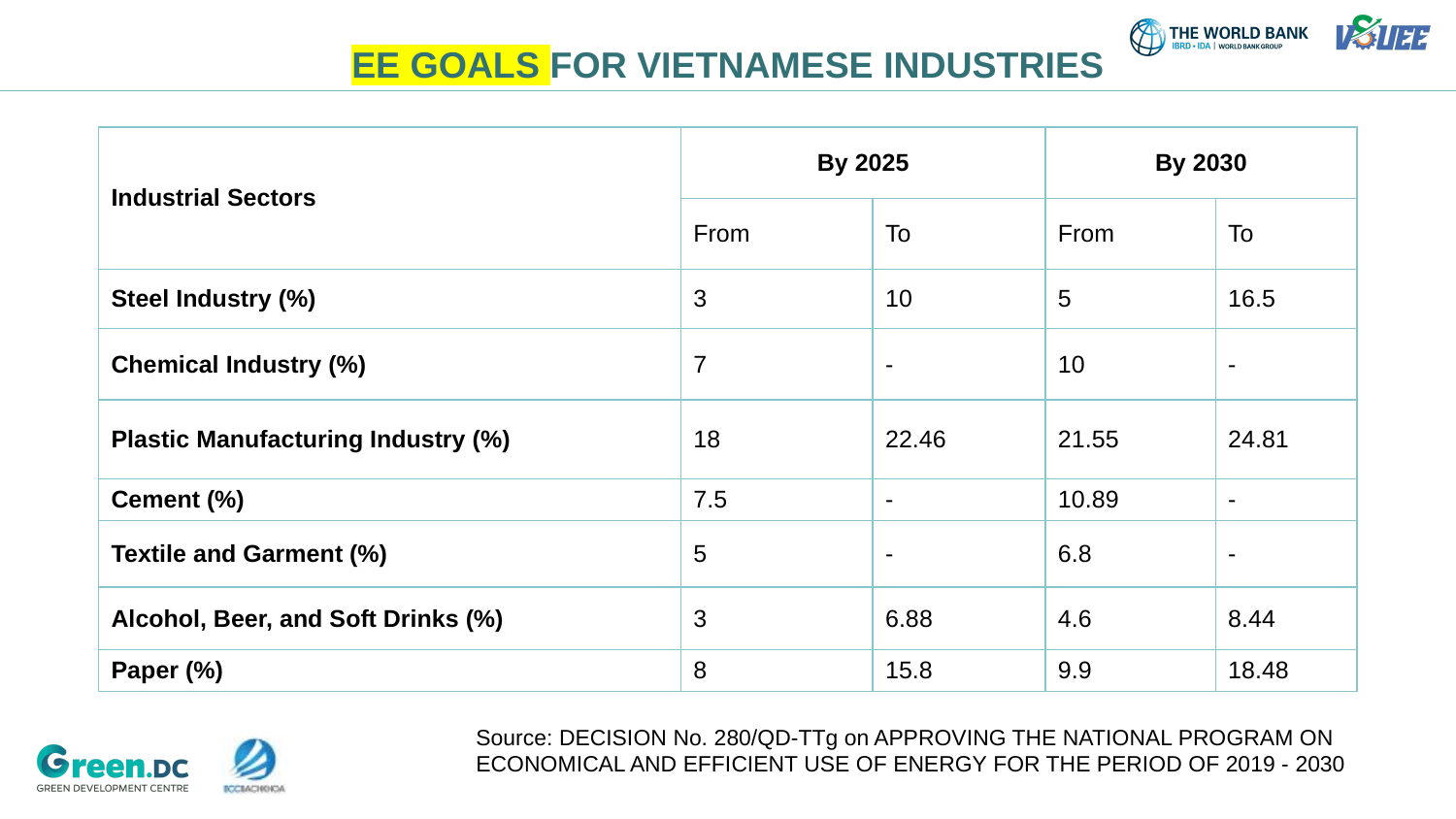

# EE GOALS FOR VIETNAMESE INDUSTRIES
| Industrial Sectors | By 2025 |  | By 2030 |  |
| --- | --- | --- | --- | --- |
|  | From | To | From | To |
| Steel Industry (%) | 3 | 10 | 5 | 16.5 |
| Chemical Industry (%) | 7 | - | 10 | - |
| Plastic Manufacturing Industry (%) | 18 | 22.46 | 21.55 | 24.81 |
| Cement (%) | 7.5 | - | 10.89 | - |
| Textile and Garment (%) | 5 | - | 6.8 | - |
| Alcohol, Beer, and Soft Drinks (%) | 3 | 6.88 | 4.6 | 8.44 |
| Paper (%) | 8 | 15.8 | 9.9 | 18.48 |
Source: DECISION No. 280/QD-TTg on APPROVING THE NATIONAL PROGRAM ON ECONOMICAL AND EFFICIENT USE OF ENERGY FOR THE PERIOD OF 2019 - 2030